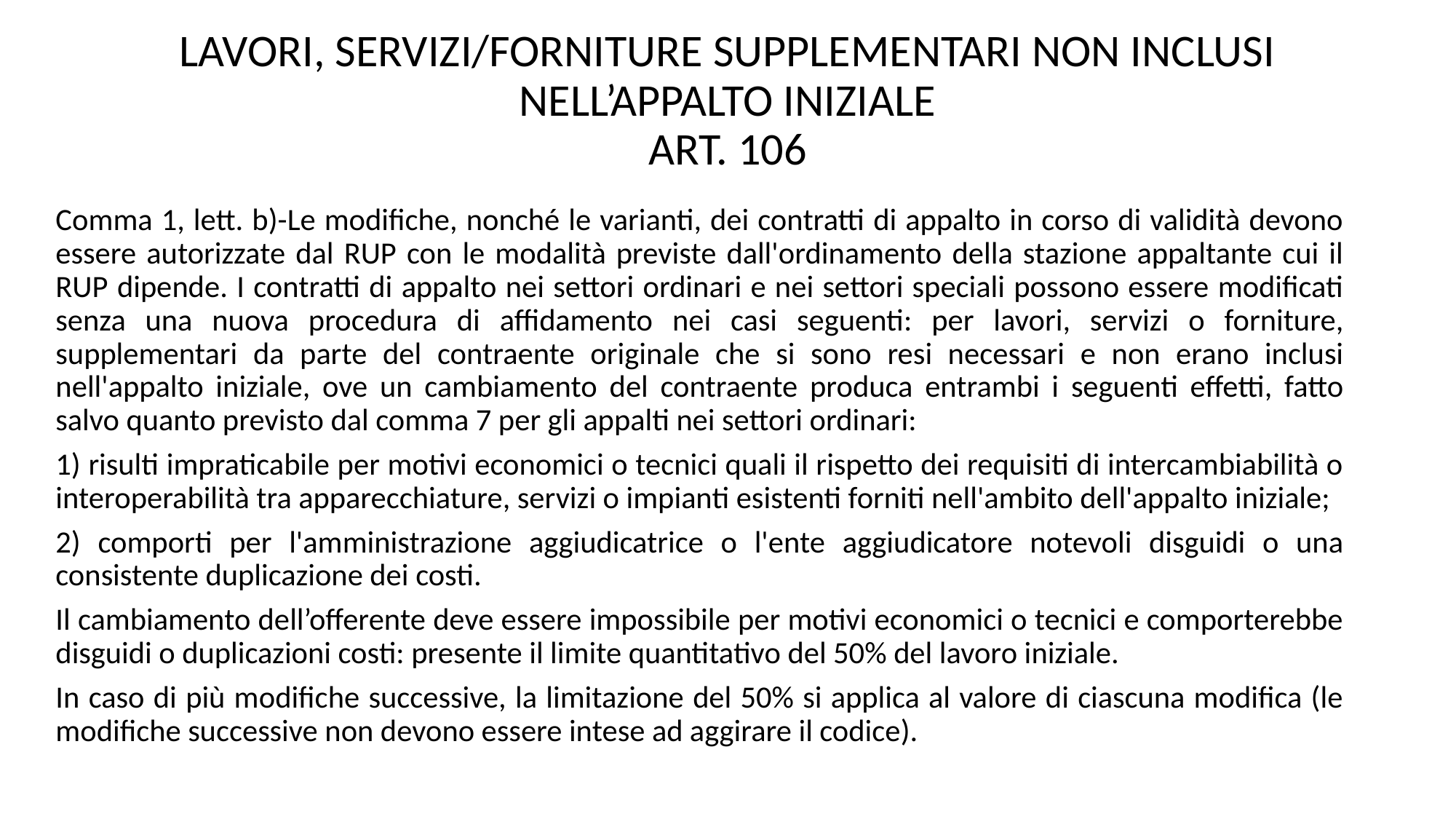

# LAVORI, SERVIZI/FORNITURE SUPPLEMENTARI NON INCLUSI NELL’APPALTO INIZIALE ART. 106
Comma 1, lett. b)-Le modifiche, nonché le varianti, dei contratti di appalto in corso di validità devono essere autorizzate dal RUP con le modalità previste dall'ordinamento della stazione appaltante cui il RUP dipende. I contratti di appalto nei settori ordinari e nei settori speciali possono essere modificati senza una nuova procedura di affidamento nei casi seguenti: per lavori, servizi o forniture, supplementari da parte del contraente originale che si sono resi necessari e non erano inclusi nell'appalto iniziale, ove un cambiamento del contraente produca entrambi i seguenti effetti, fatto salvo quanto previsto dal comma 7 per gli appalti nei settori ordinari:
1) risulti impraticabile per motivi economici o tecnici quali il rispetto dei requisiti di intercambiabilità o interoperabilità tra apparecchiature, servizi o impianti esistenti forniti nell'ambito dell'appalto iniziale;
2) comporti per l'amministrazione aggiudicatrice o l'ente aggiudicatore notevoli disguidi o una consistente duplicazione dei costi.
Il cambiamento dell’offerente deve essere impossibile per motivi economici o tecnici e comporterebbe disguidi o duplicazioni costi: presente il limite quantitativo del 50% del lavoro iniziale.
In caso di più modifiche successive, la limitazione del 50% si applica al valore di ciascuna modifica (le modifiche successive non devono essere intese ad aggirare il codice).